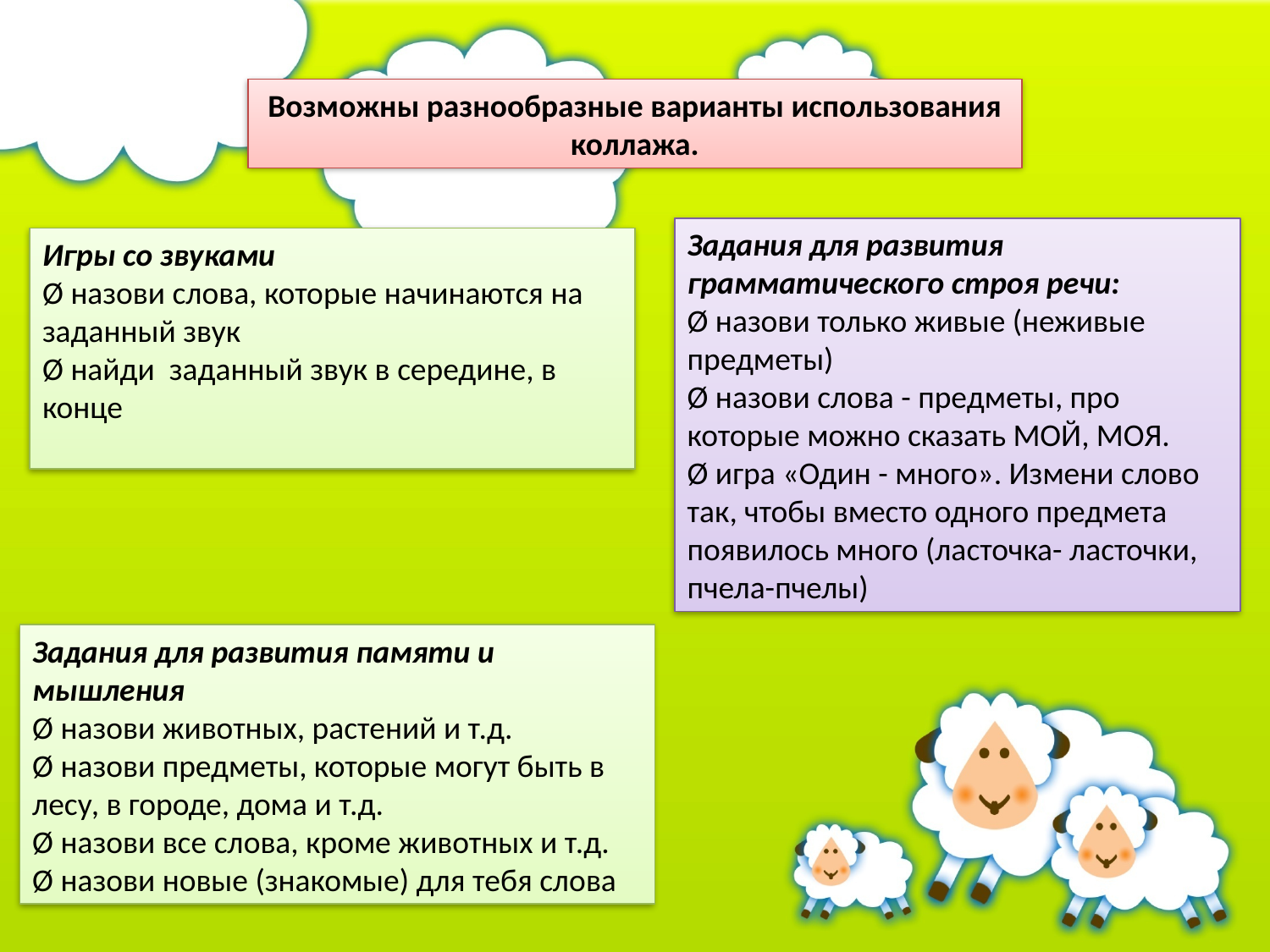

Возможны разнообразные варианты использования коллажа.
Задания для развития грамматического строя речи:
Ø назови только живые (неживые предметы)
Ø назови слова - предметы, про которые можно сказать МОЙ, МОЯ.
Ø игра «Один - много». Измени слово так, чтобы вместо одного предмета появилось много (ласточка- ласточки, пчела-пчелы)
Игры со звуками
Ø назови слова, которые начинаются на заданный звук
Ø найди  заданный звук в середине, в конце

Задания для развития памяти и мышления
Ø назови животных, растений и т.д.
Ø назови предметы, которые могут быть в лесу, в городе, дома и т.д.
Ø назови все слова, кроме животных и т.д.
Ø назови новые (знакомые) для тебя слова